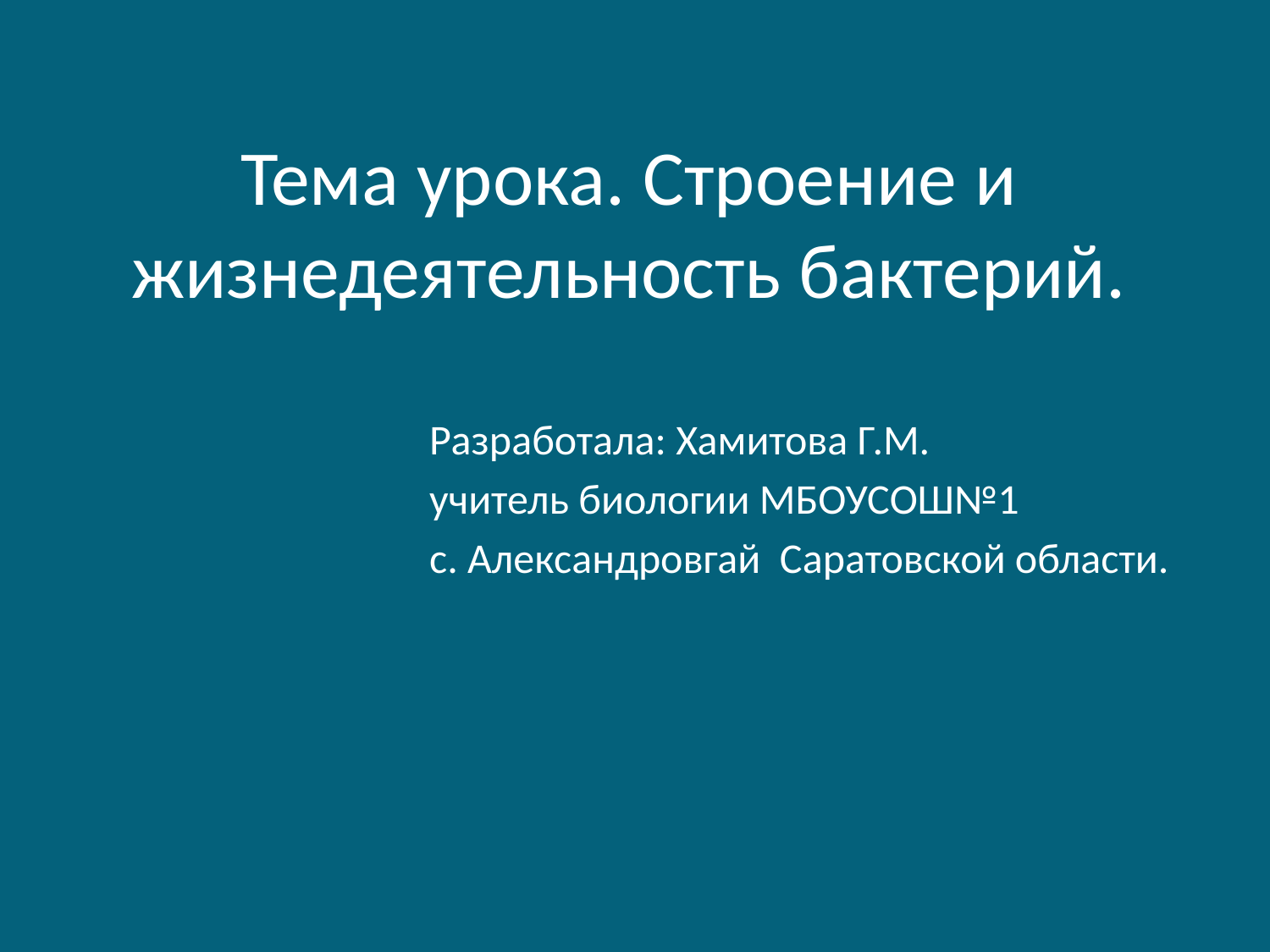

# Тема урока. Строение и жизнедеятельность бактерий.
Разработала: Хамитова Г.М.
учитель биологии МБОУСОШ№1
с. Александровгай  Саратовской области.